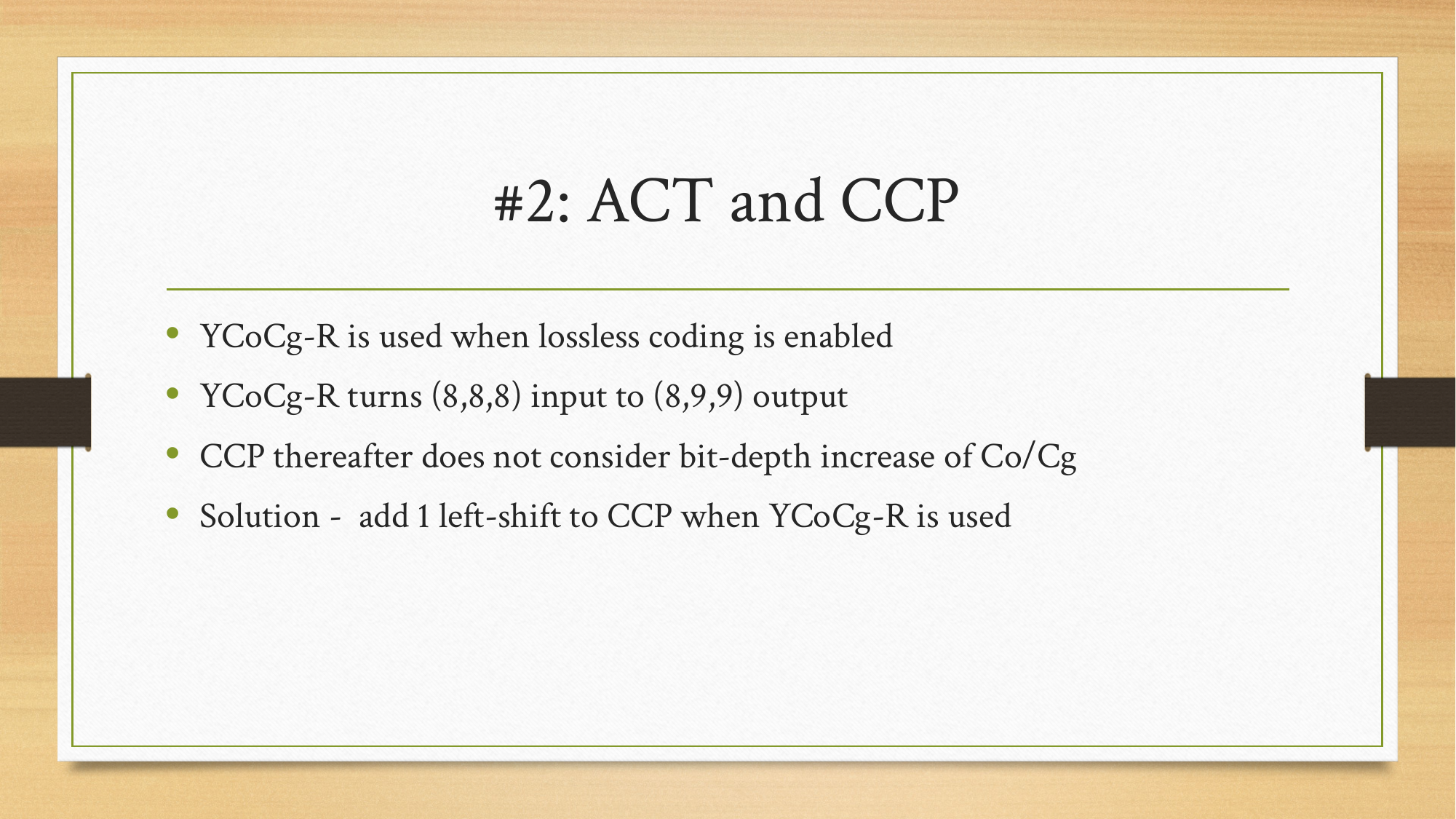

# #2: ACT and CCP
YCoCg-R is used when lossless coding is enabled
YCoCg-R turns (8,8,8) input to (8,9,9) output
CCP thereafter does not consider bit-depth increase of Co/Cg
Solution -  add 1 left-shift to CCP when YCoCg-R is used